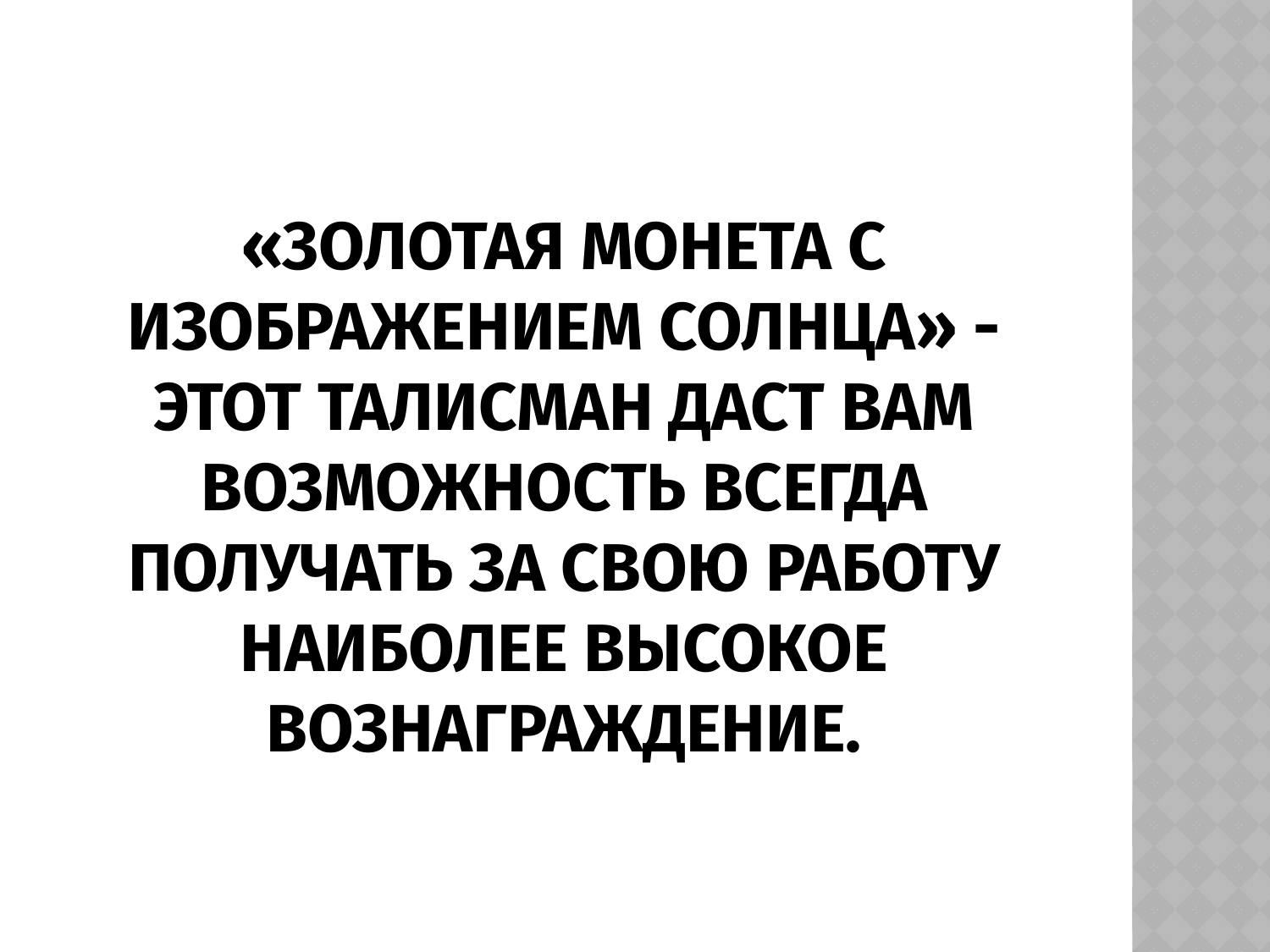

# «Золотая монета с изображением солнца» - этот талисман даст вам возможность всегда получать за свою работу наиболее высокое вознаграждение.